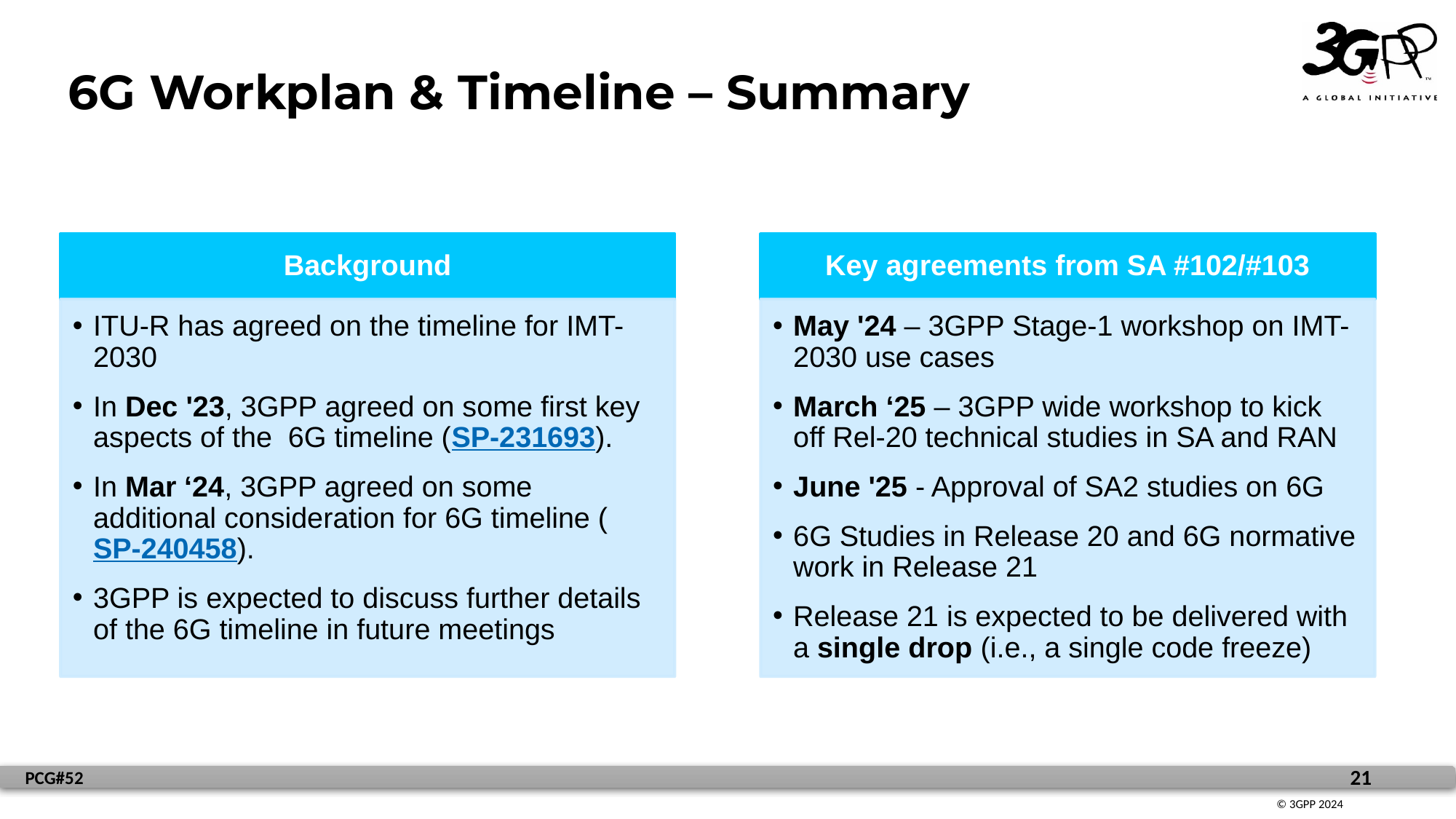

# 6G Workplan & Timeline – Summary
Background
ITU-R has agreed on the timeline for IMT-2030
In Dec '23, 3GPP agreed on some first key aspects of the  6G timeline (SP-231693).
In Mar ‘24, 3GPP agreed on some additional consideration for 6G timeline (SP-240458).
3GPP is expected to discuss further details of the 6G timeline in future meetings
Key agreements from SA #102/#103
May '24 – 3GPP Stage-1 workshop on IMT-2030 use cases
March ‘25 – 3GPP wide workshop to kick off Rel-20 technical studies in SA and RAN
June '25 - Approval of SA2 studies on 6G
6G Studies in Release 20 and 6G normative work in Release 21
Release 21 is expected to be delivered with a single drop (i.e., a single code freeze)